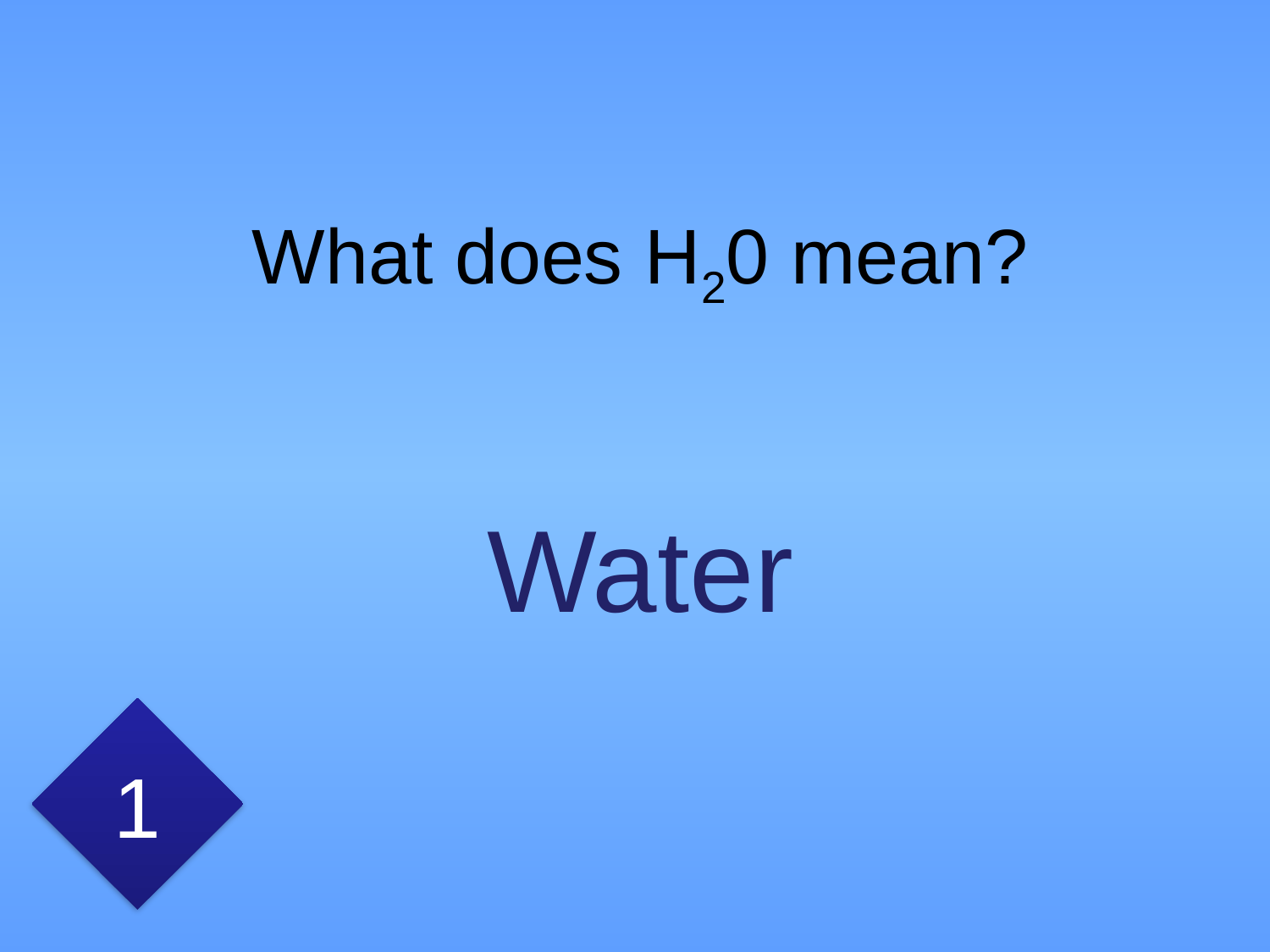

# What does H20 mean?
Water
1